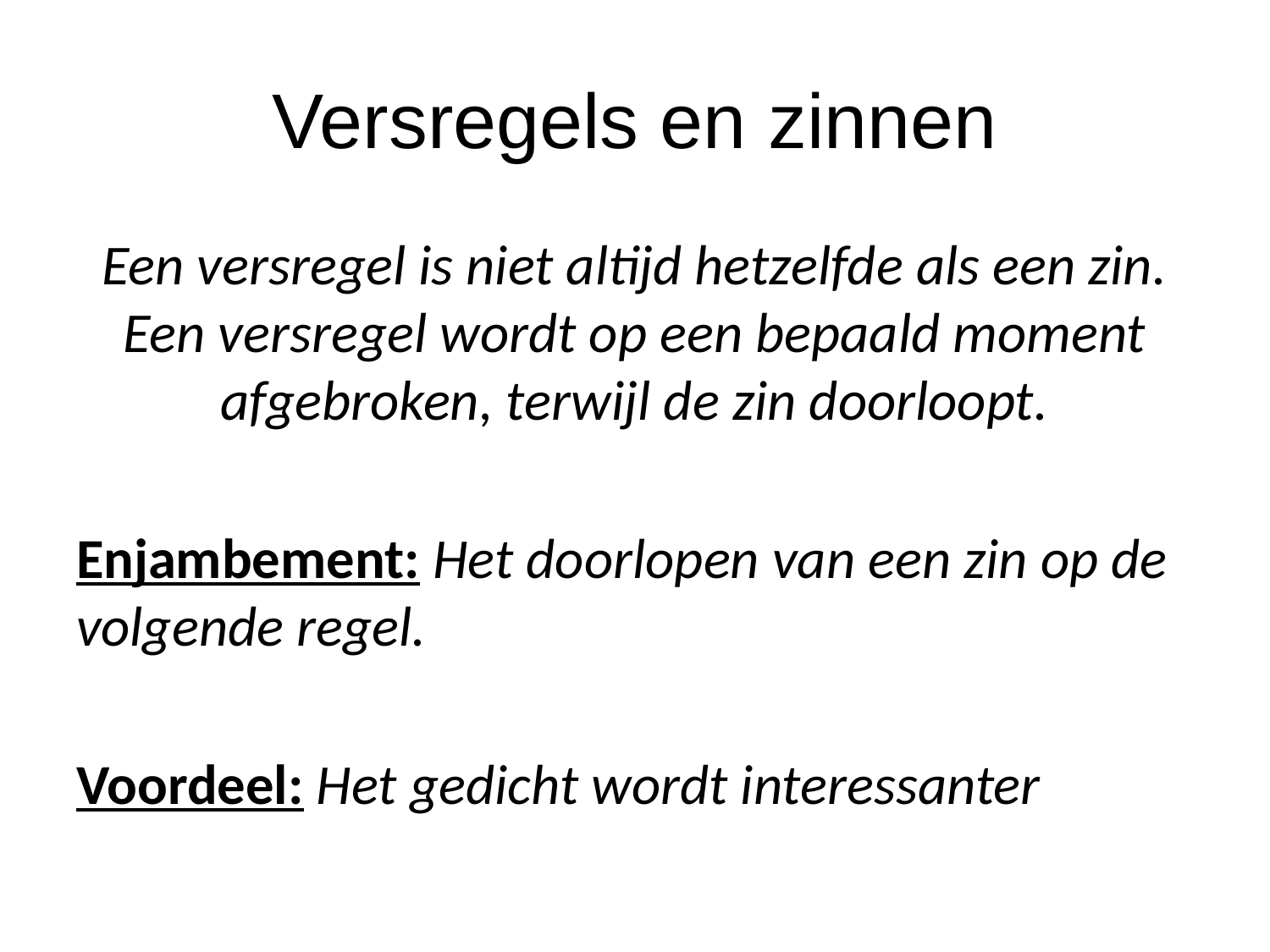

# Versregels en zinnen
Een versregel is niet altijd hetzelfde als een zin. Een versregel wordt op een bepaald moment afgebroken, terwijl de zin doorloopt.

Enjambement: Het doorlopen van een zin op de volgende regel.

Voordeel: Het gedicht wordt interessanter